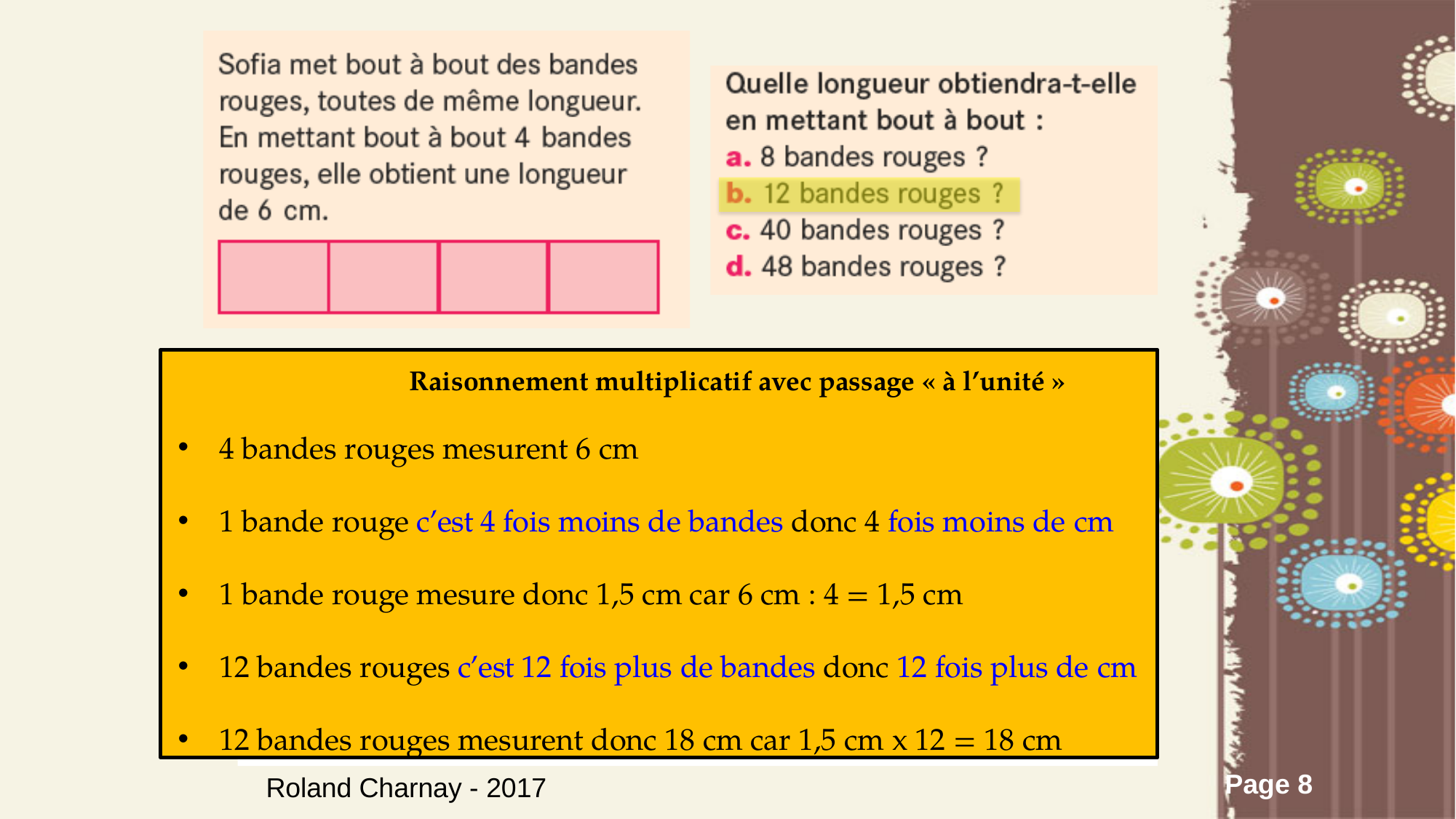

# Raisonnement multiplicatif avec passage « à l’unité »
4 bandes rouges mesurent 6 cm
1 bande rouge c’est 4 fois moins de bandes donc 4 fois moins de cm
1 bande rouge mesure donc 1,5 cm car 6 cm : 4 = 1,5 cm
12 bandes rouges c’est 12 fois plus de bandes donc 12 fois plus de cm
12 bandes rouges mesurent donc 18 cm car 1,5 cm x 12 = 18 cm
Roland Charnay - 2017